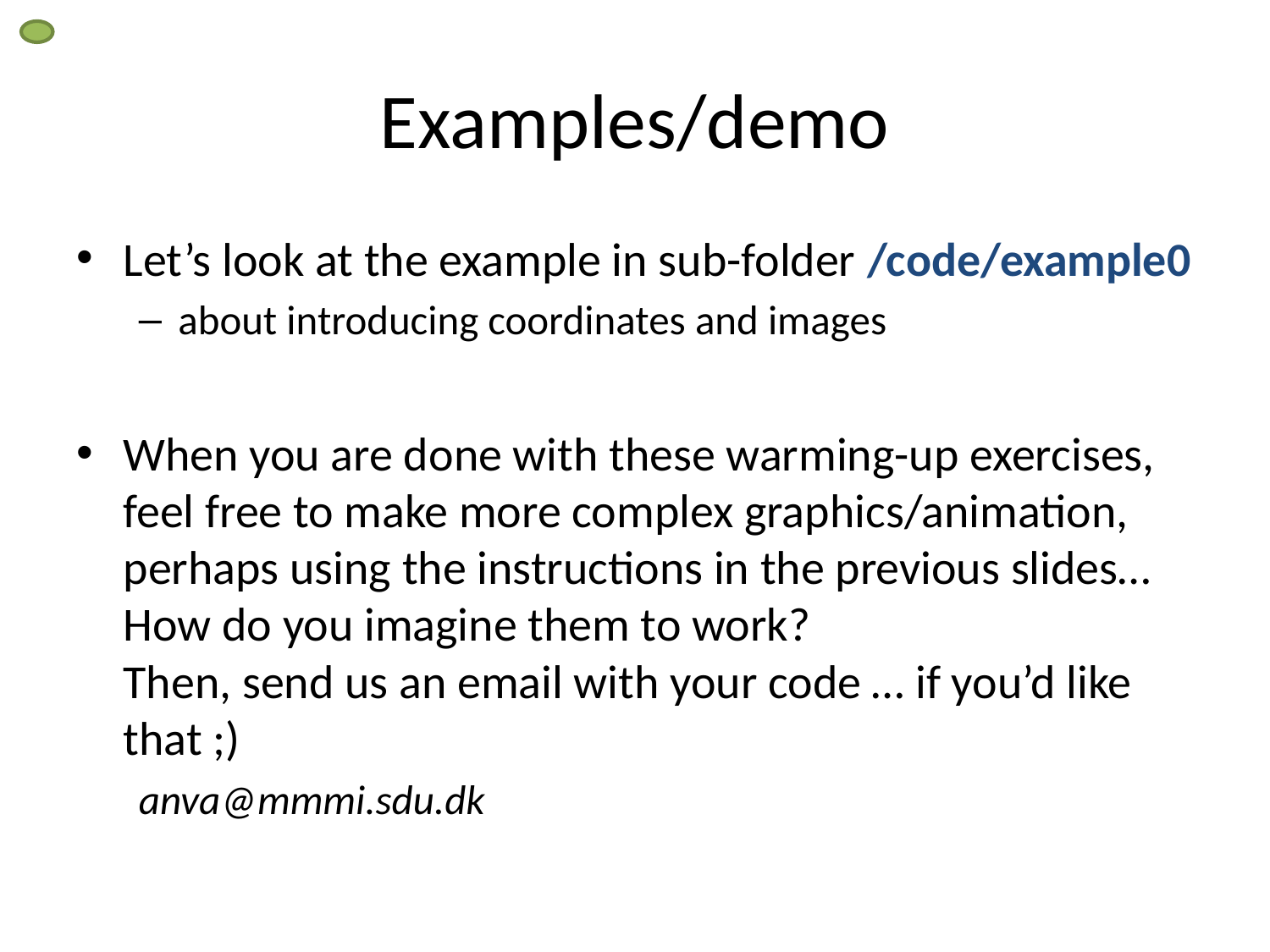

# Examples/demo
Let’s look at the example in sub-folder /code/example0
about introducing coordinates and images

When you are done with these warming-up exercises, feel free to make more complex graphics/animation, perhaps using the instructions in the previous slides…
How do you imagine them to work?
Then, send us an email with your code … if you’d like that ;)
anva@mmmi.sdu.dk